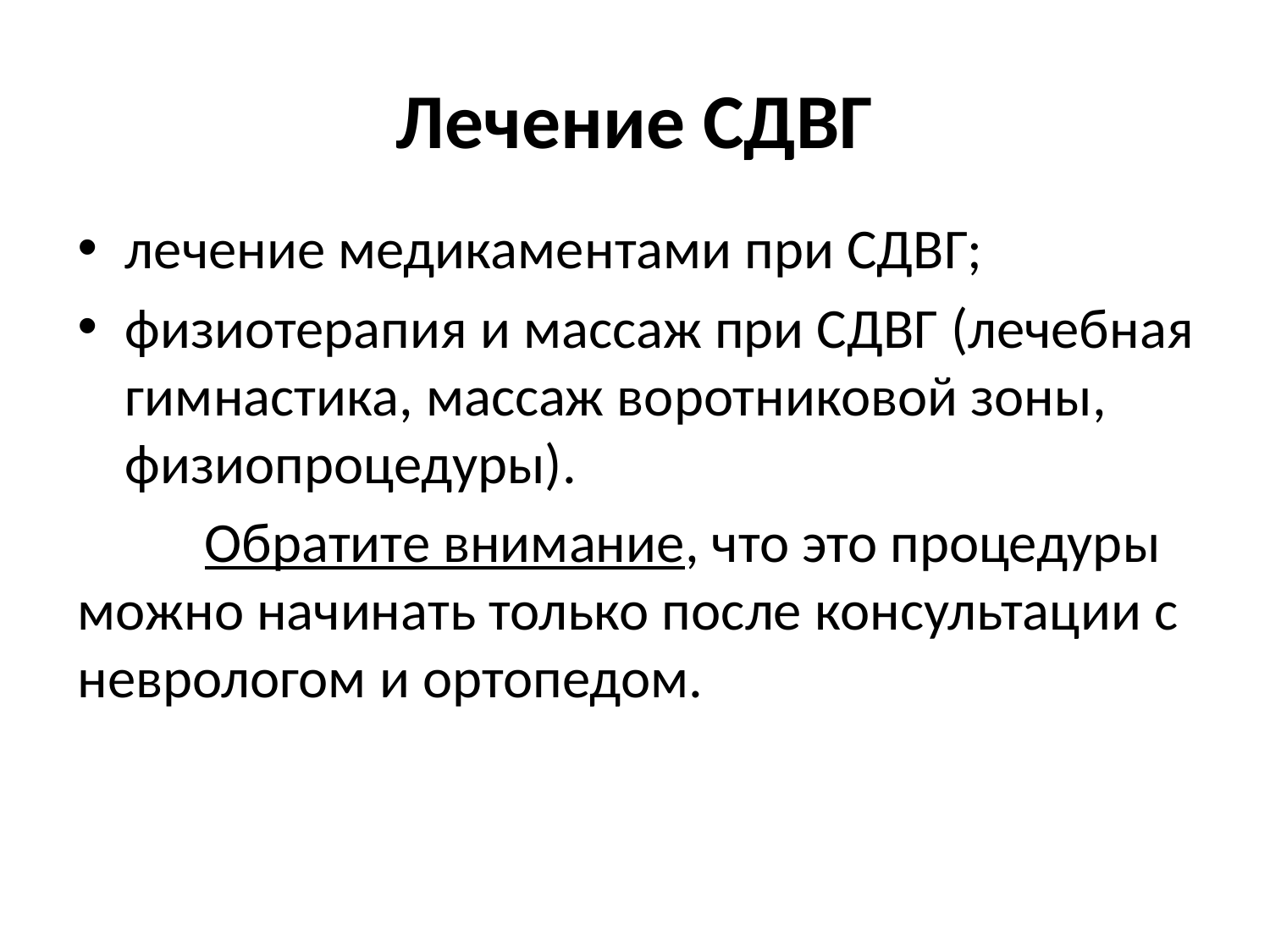

# Лечение СДВГ
лечение медикаментами при СДВГ;
физиотерапия и массаж при СДВГ (лечебная гимнастика, массаж воротниковой зоны, физиопроцедуры).
	Обратите внимание, что это процедуры можно начинать только после консультации с неврологом и ортопедом.